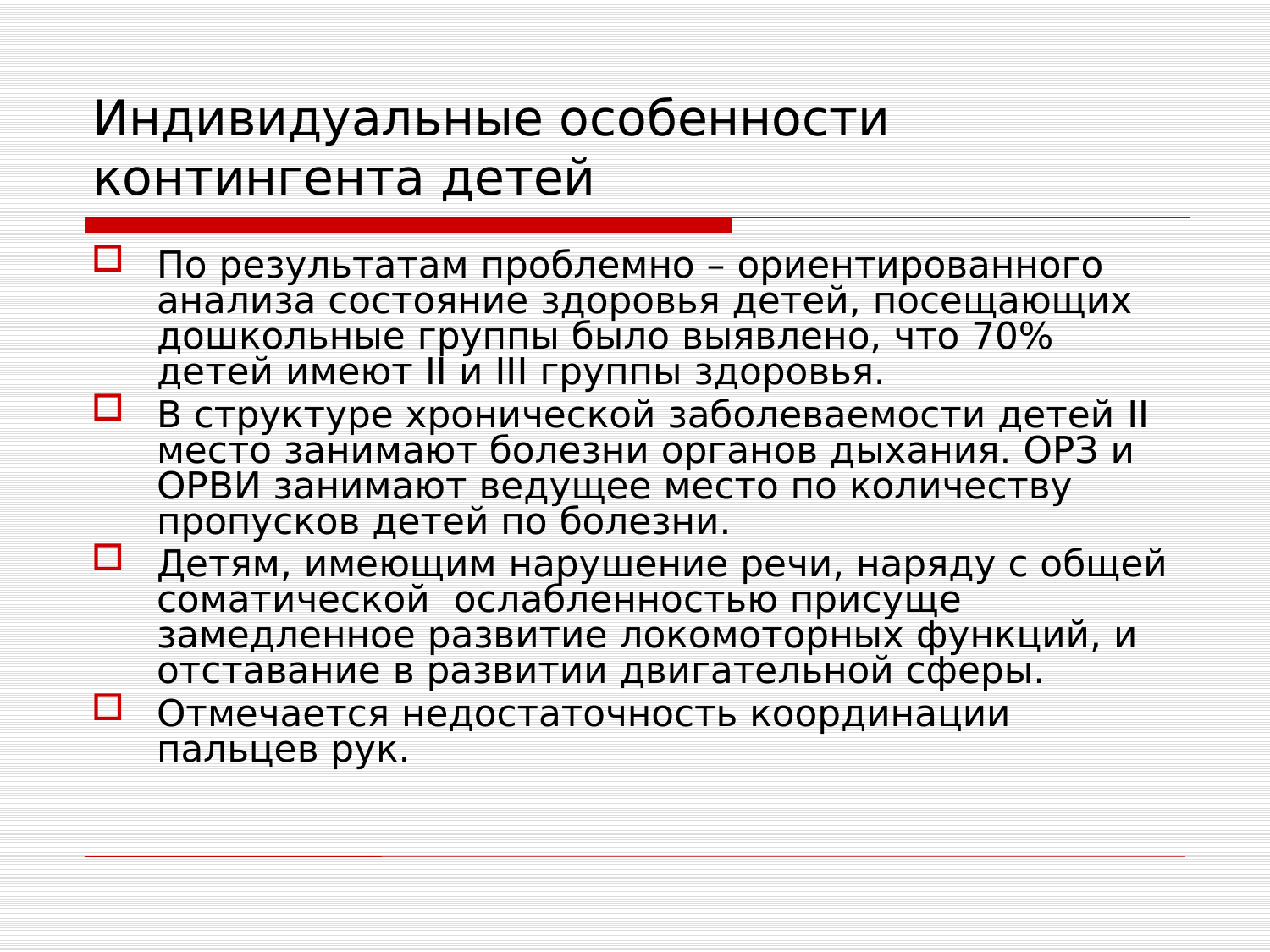

# Индивидуальные особенности контингента детей
По результатам проблемно – ориентированного анализа состояние здоровья детей, посещающих дошкольные группы было выявлено, что 70% детей имеют II и III группы здоровья.
В структуре хронической заболеваемости детей II место занимают болезни органов дыхания. ОРЗ и ОРВИ занимают ведущее место по количеству пропусков детей по болезни.
Детям, имеющим нарушение речи, наряду с общей соматической  ослабленностью присуще замедленное развитие локомоторных функций, и отставание в развитии двигательной сферы.
Отмечается недостаточность координации пальцев рук.